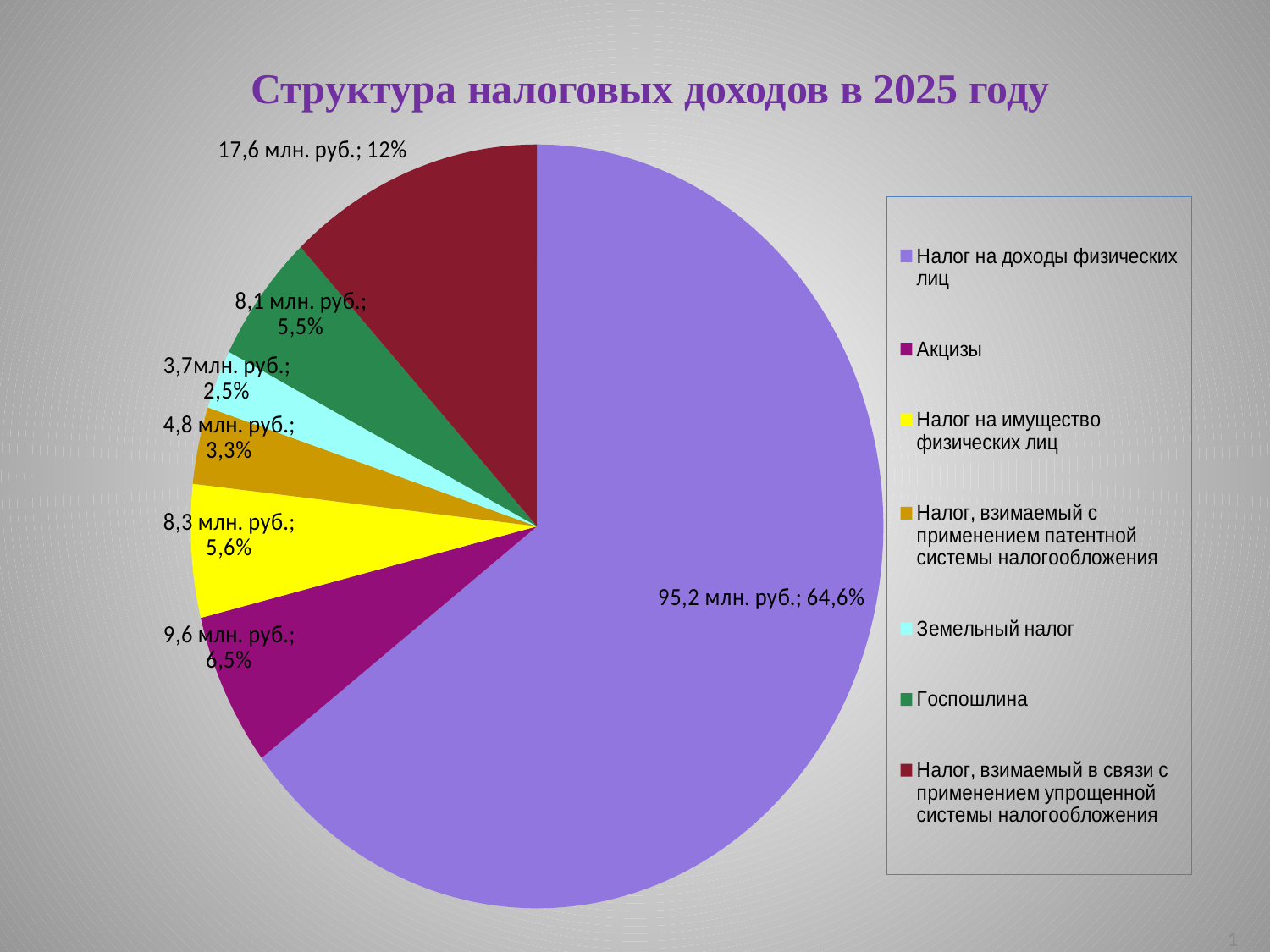

Структура налоговых доходов в 2025 году

### Chart

| Category | Структура налоговых доходов
 в 2025 году | Столбец1 |
|---|---|---|
| Налог на доходы физических лиц | 95.2 | 64.63 |
| Акцизы | 9.6 | 6.52 |
| Налог на имущество физических лиц | 8.3 | 5.63 |
| Налог, взимаемый с применением патентной системы налогообложения | 4.8 | 3.26 |
| Земельный налог | 3.7 | 2.51 |
| Госпошлина | 8.1 | 5.5 |
| Налог, взимаемый в связи с применением упрощенной системы налогообложения | 17.6 | 11.95 |
15